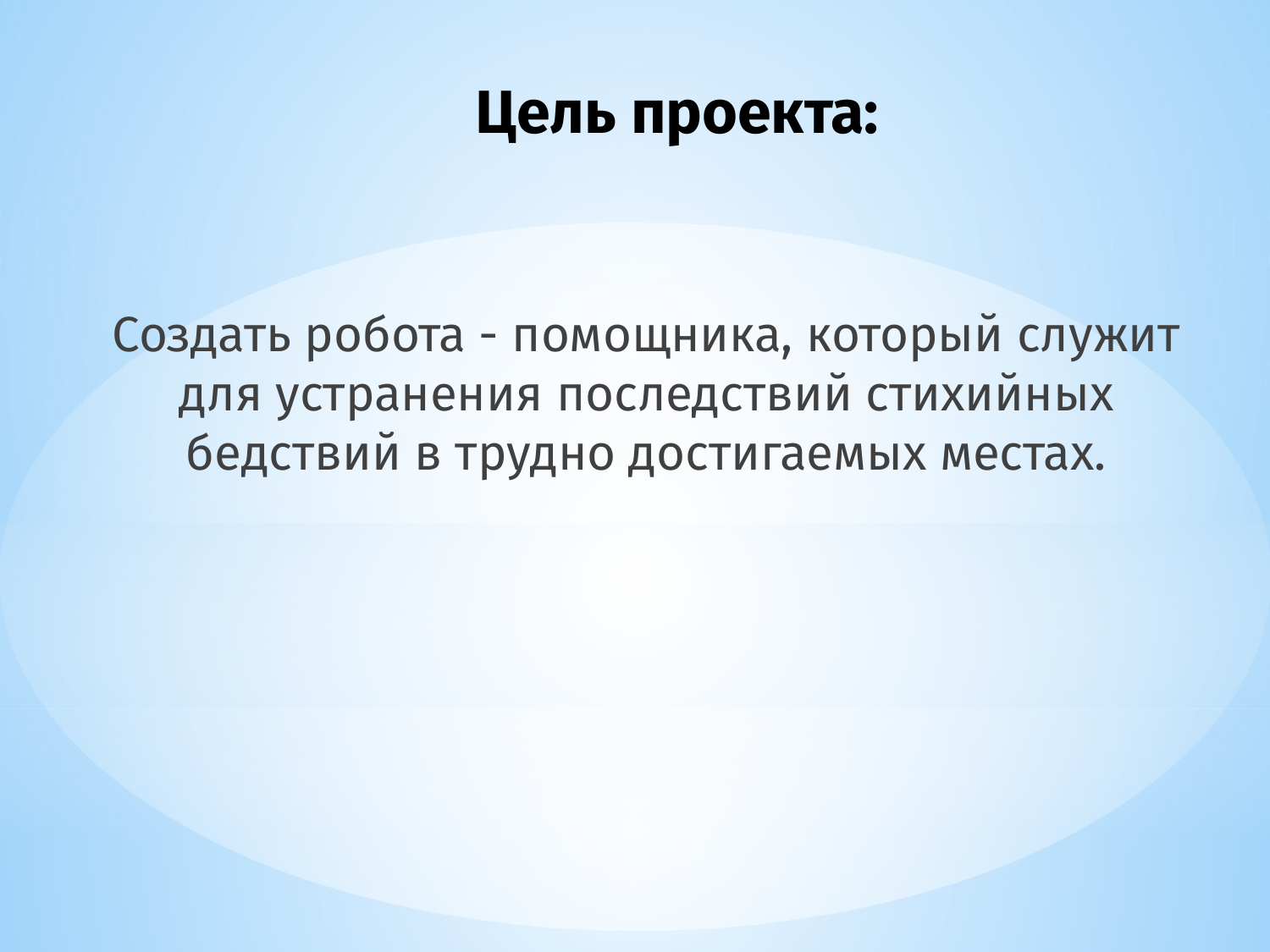

# Цель проекта:
Создать робота - помощника, который служит для устранения последствий стихийных бедствий в трудно достигаемых местах.